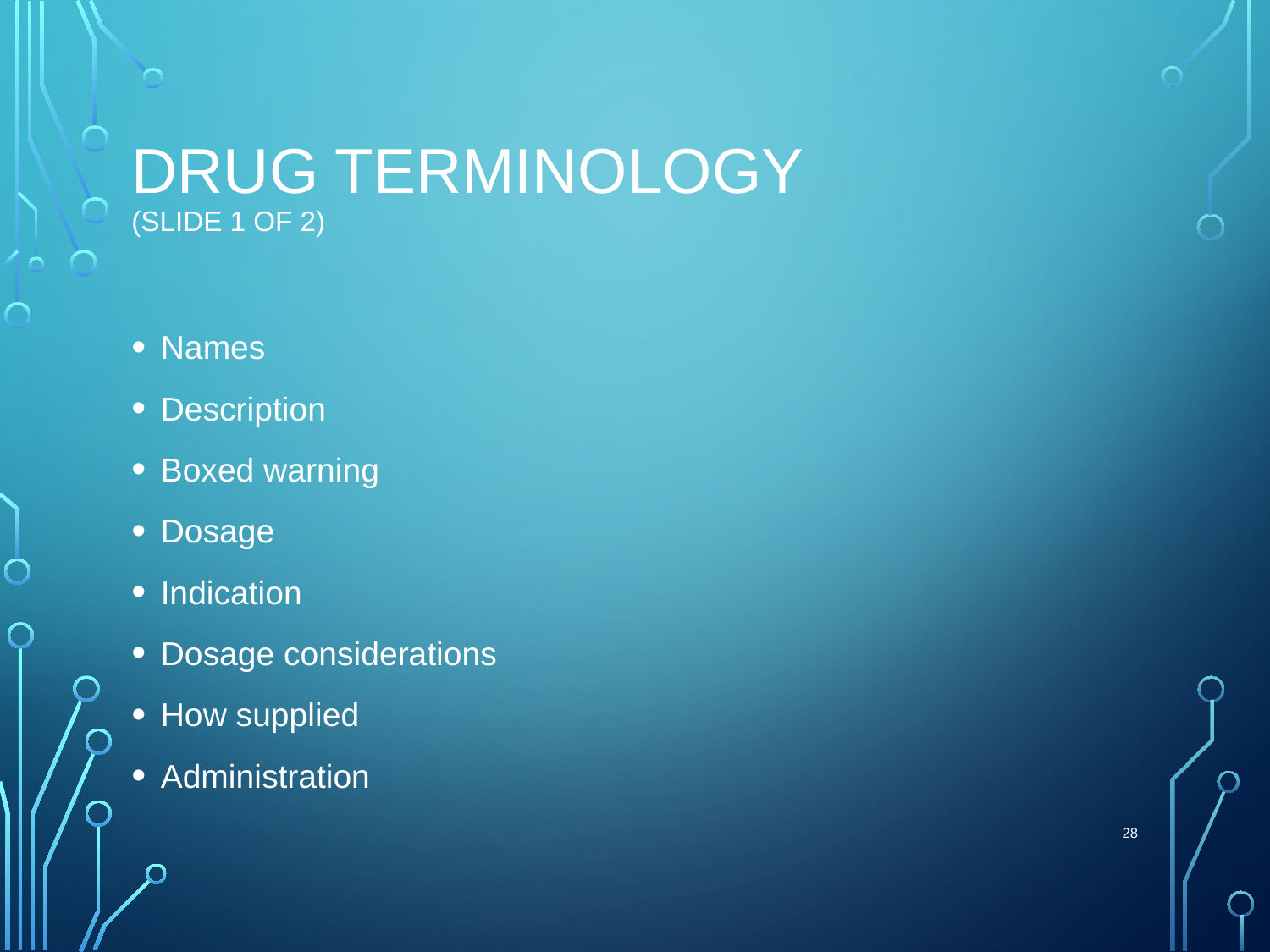

# Drug Terminology (Slide 1 of 2)
Names
Description
Boxed warning
Dosage
Indication
Dosage considerations
How supplied
Administration
 28